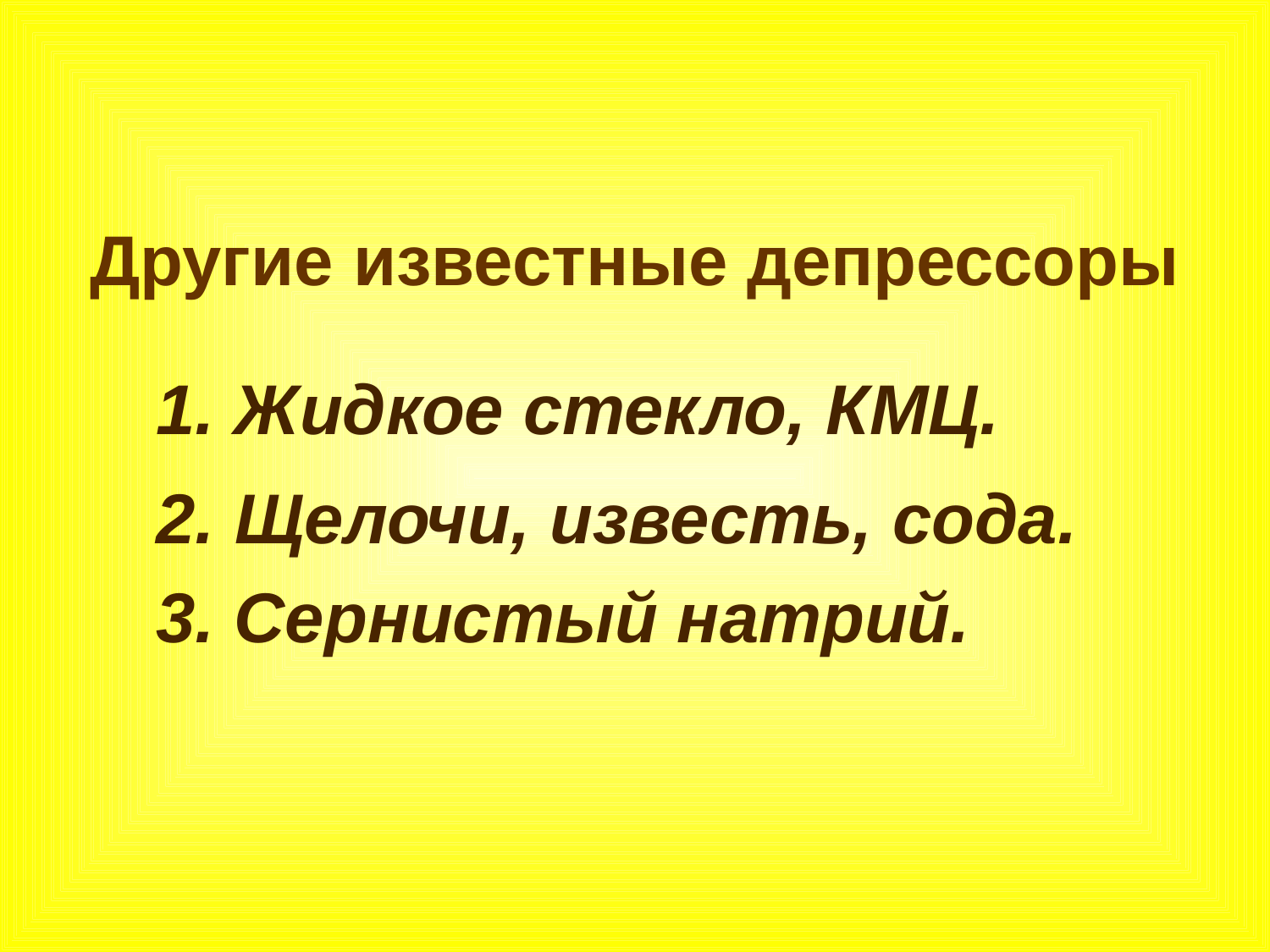

# Другие известные депрессоры
1. Жидкое стекло, КМЦ.
2. Щелочи, известь, сода.
3. Сернистый натрий.